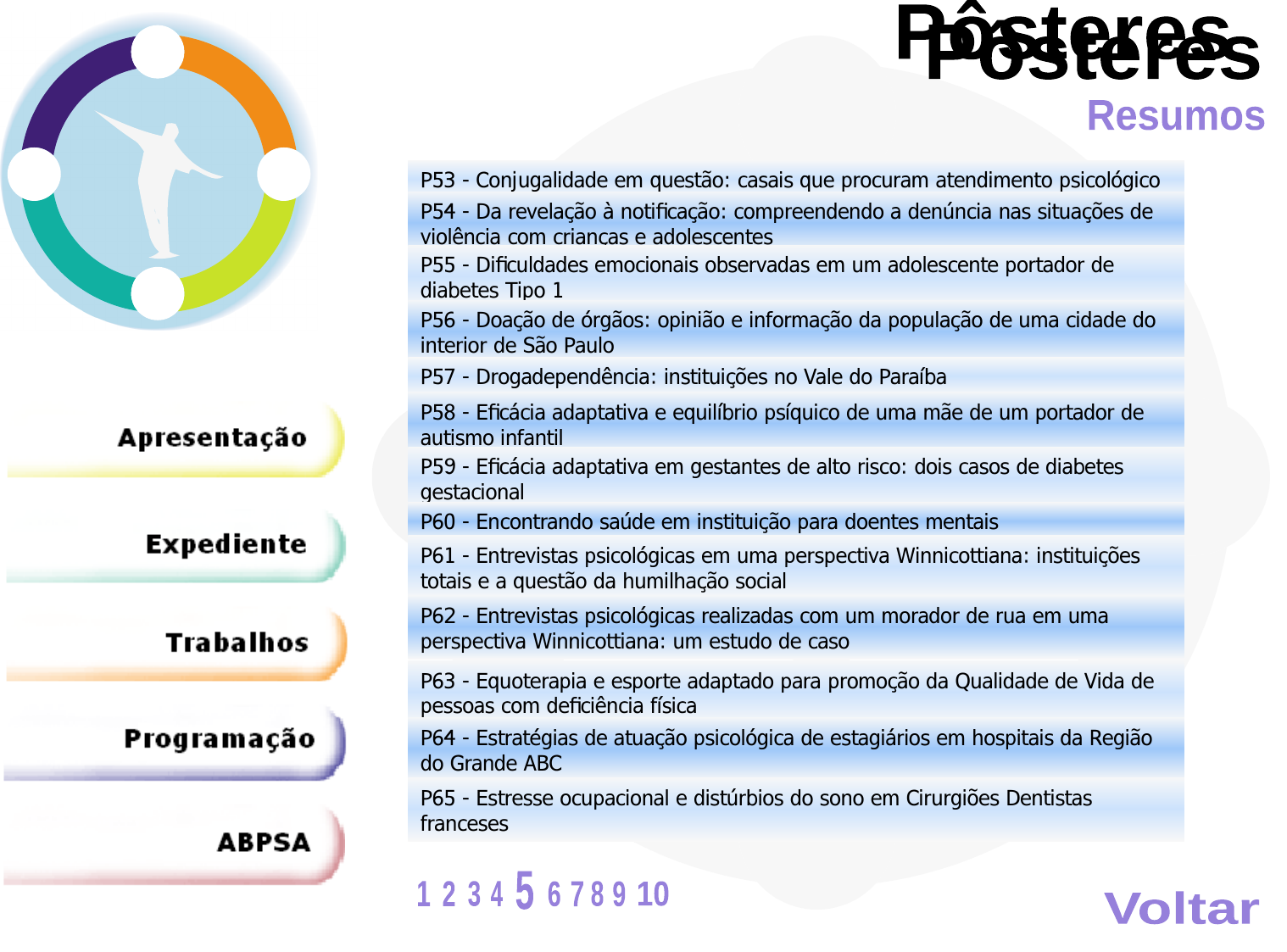

Pôsteres
Pôsteres
Resumos
P53 - Conjugalidade em questão: casais que procuram atendimento psicológico
P54 - Da revelação à notificação: compreendendo a denúncia nas situações de
violência com crianças e adolescentes
P55 - Dificuldades emocionais observadas em um adolescente portador de
diabetes Tipo 1

P56 - Doação de órgãos: opinião e informação da população de uma cidade do
interior de São Paulo

P57 - Drogadependência: instituições no Vale do Paraíba
P58 - Eficácia adaptativa e equilíbrio psíquico de uma mãe de um portador de
autismo infantil
P59 - Eficácia adaptativa em gestantes de alto risco: dois casos de diabetes
gestacional
P60 - Encontrando saúde em instituição para doentes mentais
P61 - Entrevistas psicológicas em uma perspectiva Winnicottiana: instituições
totais e a questão da humilhação social
P62 - Entrevistas psicológicas realizadas com um morador de rua em uma
perspectiva Winnicottiana: um estudo de caso
P63 - Equoterapia e esporte adaptado para promoção da Qualidade de Vida de
pessoas com deficiência física
P64 - Estratégias de atuação psicológica de estagiários em hospitais da Região
do Grande ABC
P65 - Estresse ocupacional e distúrbios do sono em Cirurgiões Dentistas
franceses
5
1
2
3
4
8
6
7
9
10
Voltar